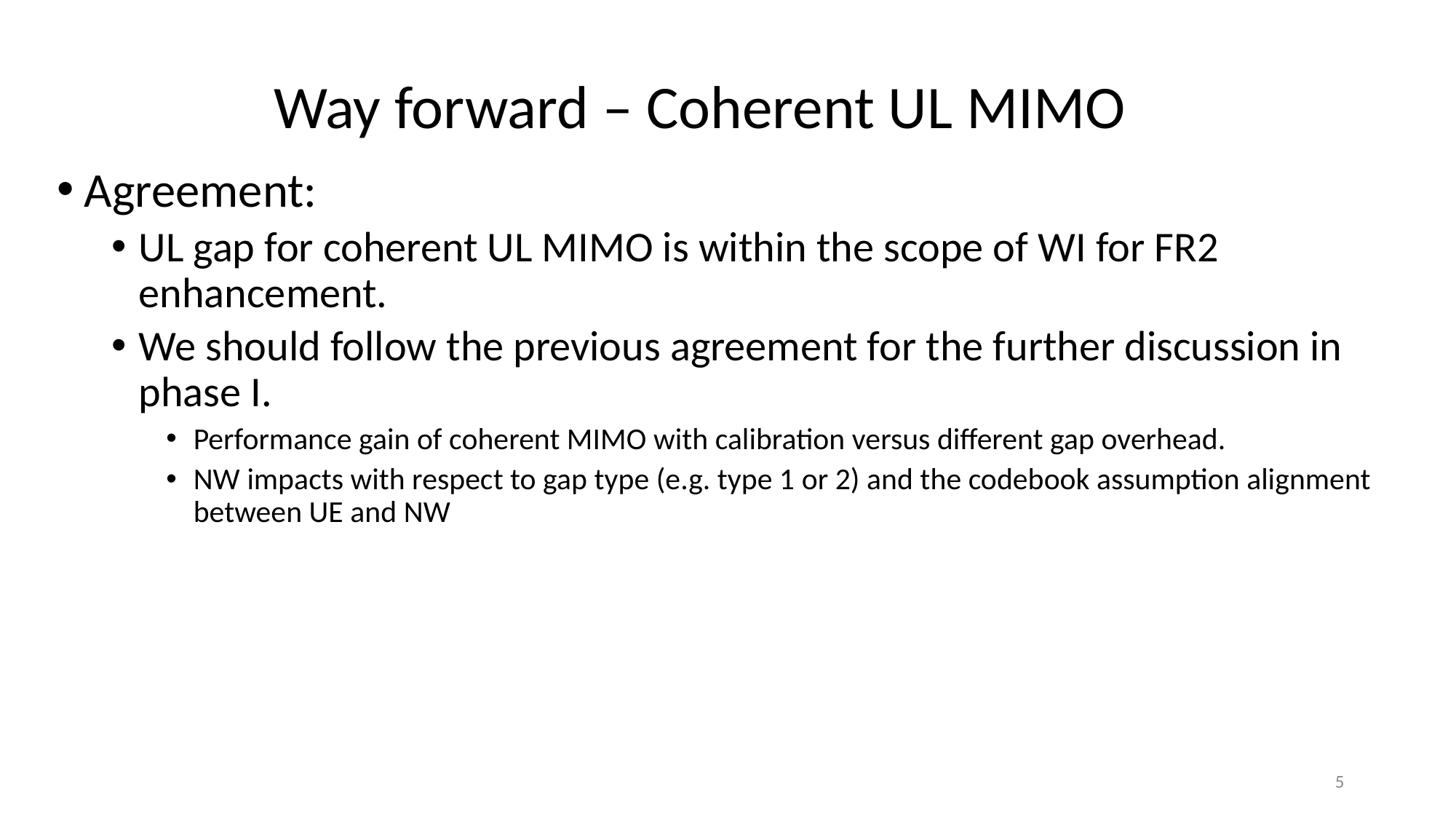

# Way forward – Coherent UL MIMO

Agreement:
UL gap for coherent UL MIMO is within the scope of WI for FR2 enhancement.
We should follow the previous agreement for the further discussion in phase I.
Performance gain of coherent MIMO with calibration versus different gap overhead.
NW impacts with respect to gap type (e.g. type 1 or 2) and the codebook assumption alignment between UE and NW

5